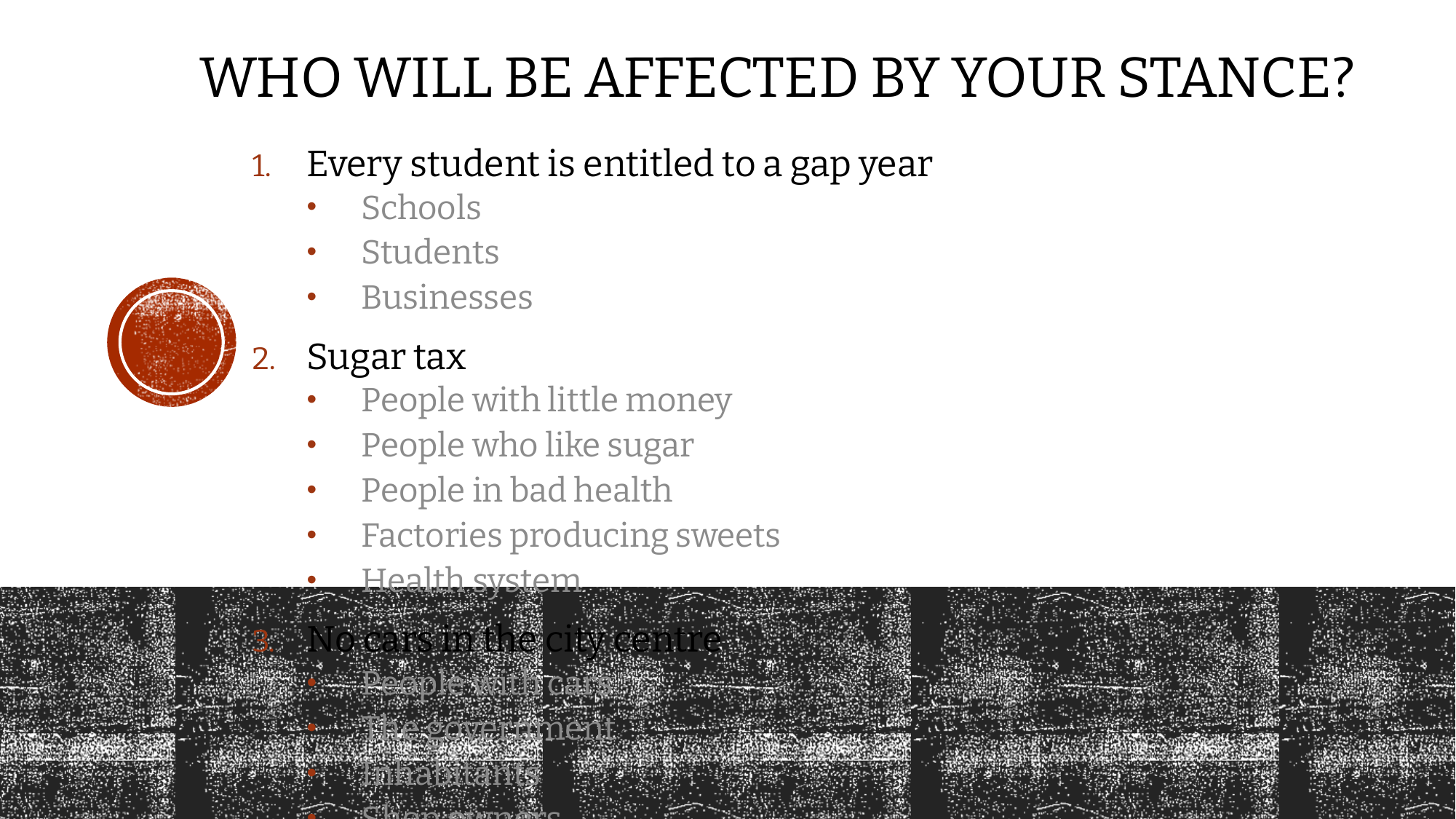

# Who will be affected by your stance?
Every student is entitled to a gap year
Schools
Students
Businesses
Sugar tax
People with little money
People who like sugar
People in bad health
Factories producing sweets
Health system
No cars in the city centre
People with cars
The government
Inhabitants
Shop owners